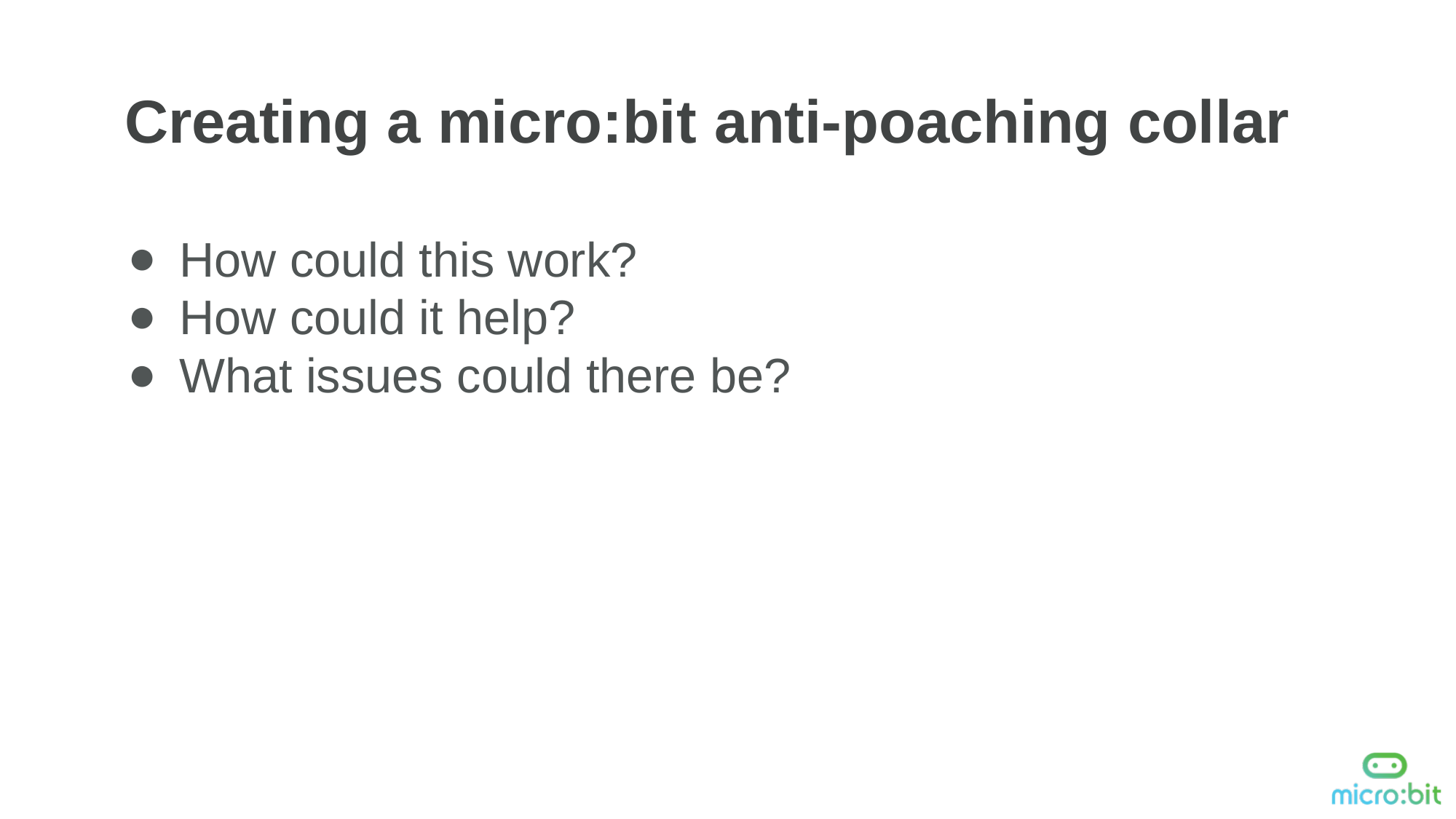

Creating a micro:bit anti-poaching collar

How could this work?
How could it help?
What issues could there be?